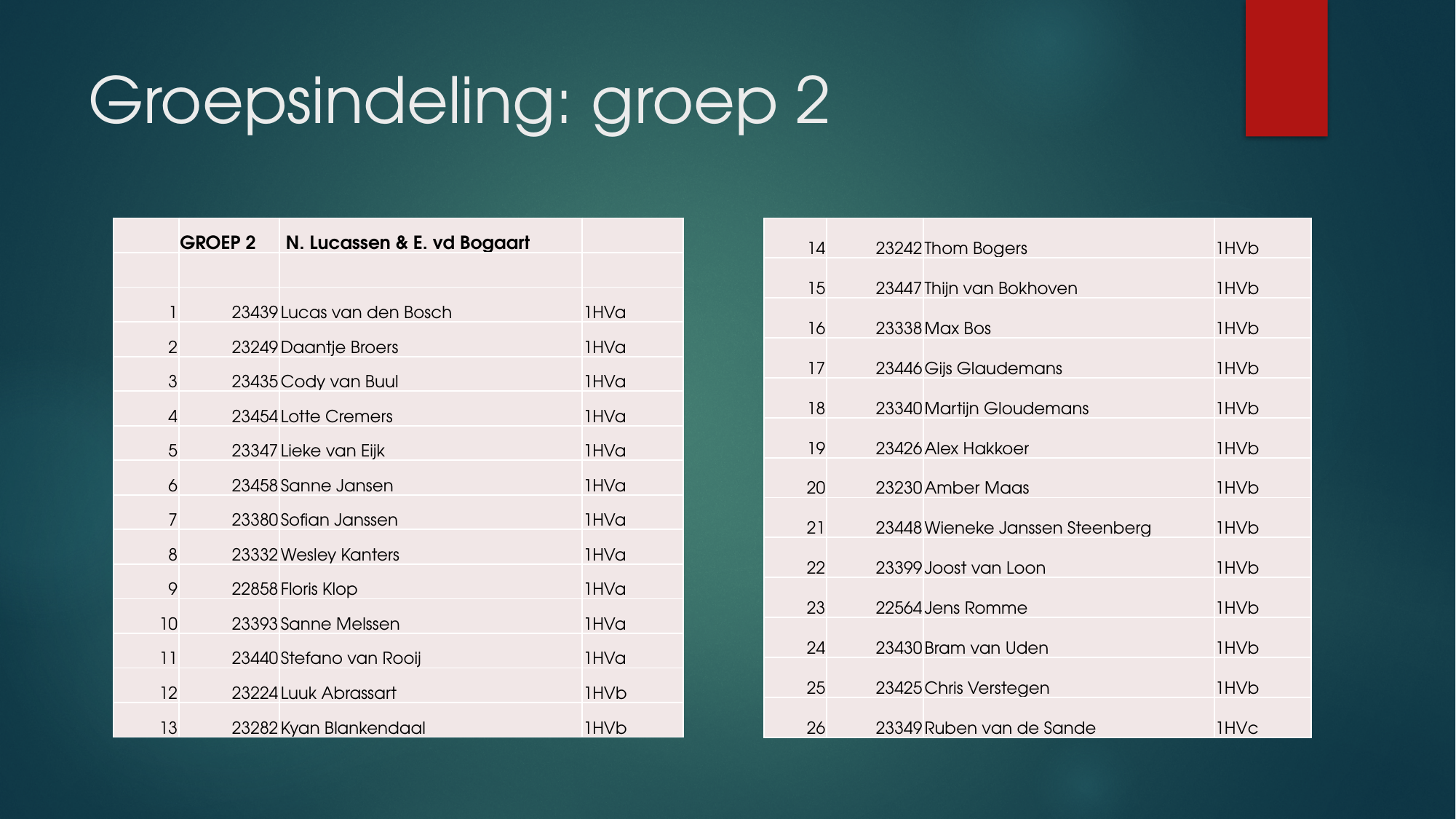

# Groepsindeling: groep 2
| 14 | 23242 | Thom Bogers | 1HVb |
| --- | --- | --- | --- |
| 15 | 23447 | Thijn van Bokhoven | 1HVb |
| 16 | 23338 | Max Bos | 1HVb |
| 17 | 23446 | Gijs Glaudemans | 1HVb |
| 18 | 23340 | Martijn Gloudemans | 1HVb |
| 19 | 23426 | Alex Hakkoer | 1HVb |
| 20 | 23230 | Amber Maas | 1HVb |
| 21 | 23448 | Wieneke Janssen Steenberg | 1HVb |
| 22 | 23399 | Joost van Loon | 1HVb |
| 23 | 22564 | Jens Romme | 1HVb |
| 24 | 23430 | Bram van Uden | 1HVb |
| 25 | 23425 | Chris Verstegen | 1HVb |
| 26 | 23349 | Ruben van de Sande | 1HVc |
|  | GROEP 2 | N. Lucassen & E. vd Bogaart |  |
| --- | --- | --- | --- |
|  |  |  |  |
| 1 | 23439 | Lucas van den Bosch | 1HVa |
| 2 | 23249 | Daantje Broers | 1HVa |
| 3 | 23435 | Cody van Buul | 1HVa |
| 4 | 23454 | Lotte Cremers | 1HVa |
| 5 | 23347 | Lieke van Eijk | 1HVa |
| 6 | 23458 | Sanne Jansen | 1HVa |
| 7 | 23380 | Sofian Janssen | 1HVa |
| 8 | 23332 | Wesley Kanters | 1HVa |
| 9 | 22858 | Floris Klop | 1HVa |
| 10 | 23393 | Sanne Melssen | 1HVa |
| 11 | 23440 | Stefano van Rooij | 1HVa |
| 12 | 23224 | Luuk Abrassart | 1HVb |
| 13 | 23282 | Kyan Blankendaal | 1HVb |